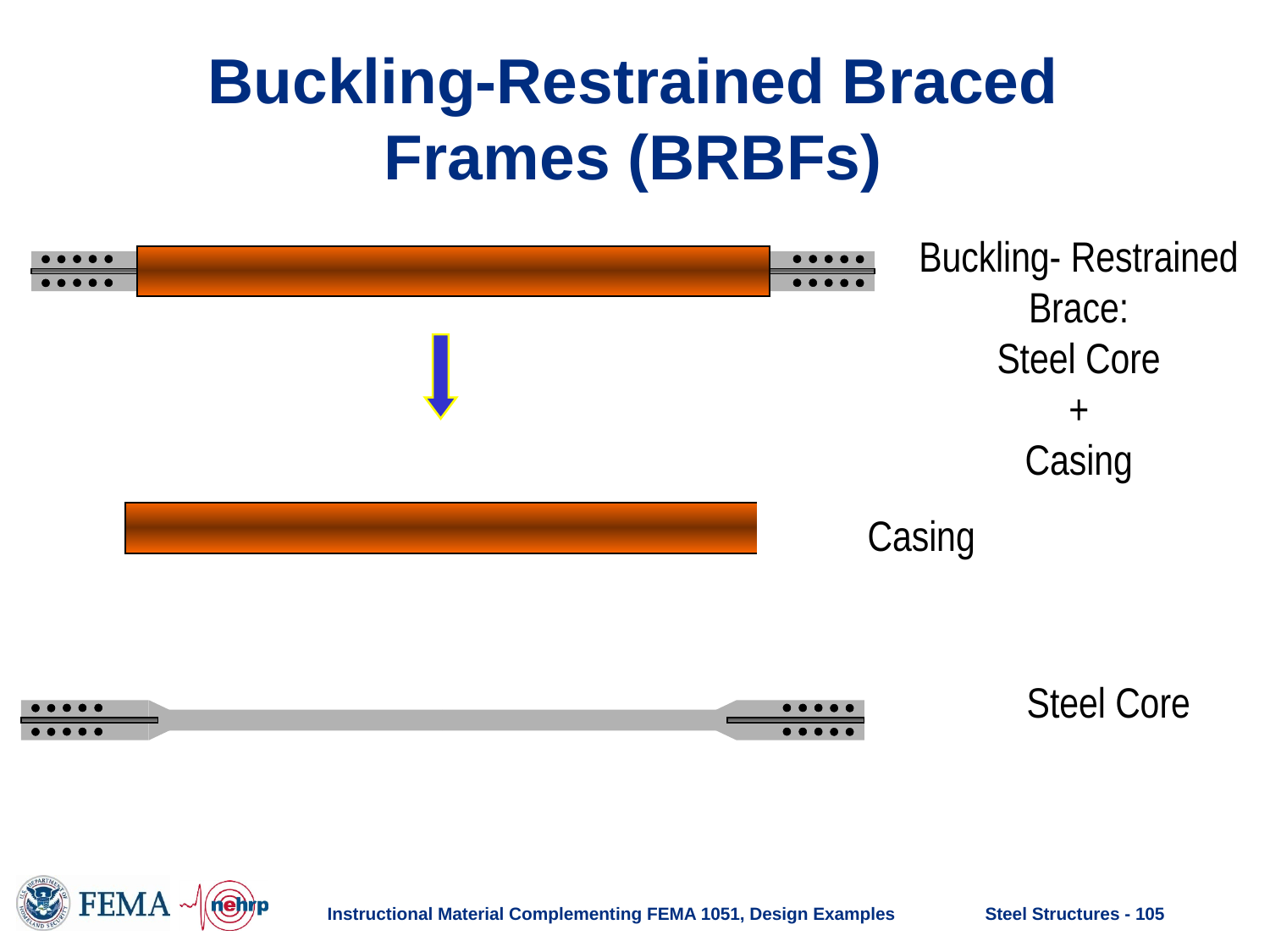

# Buckling-Restrained Braced Frames (BRBFs)
Buckling- Restrained Brace:
Steel Core
+
Casing

Casing
Steel Core

Instructional Material Complementing FEMA 1051, Design Examples
Steel Structures - 105